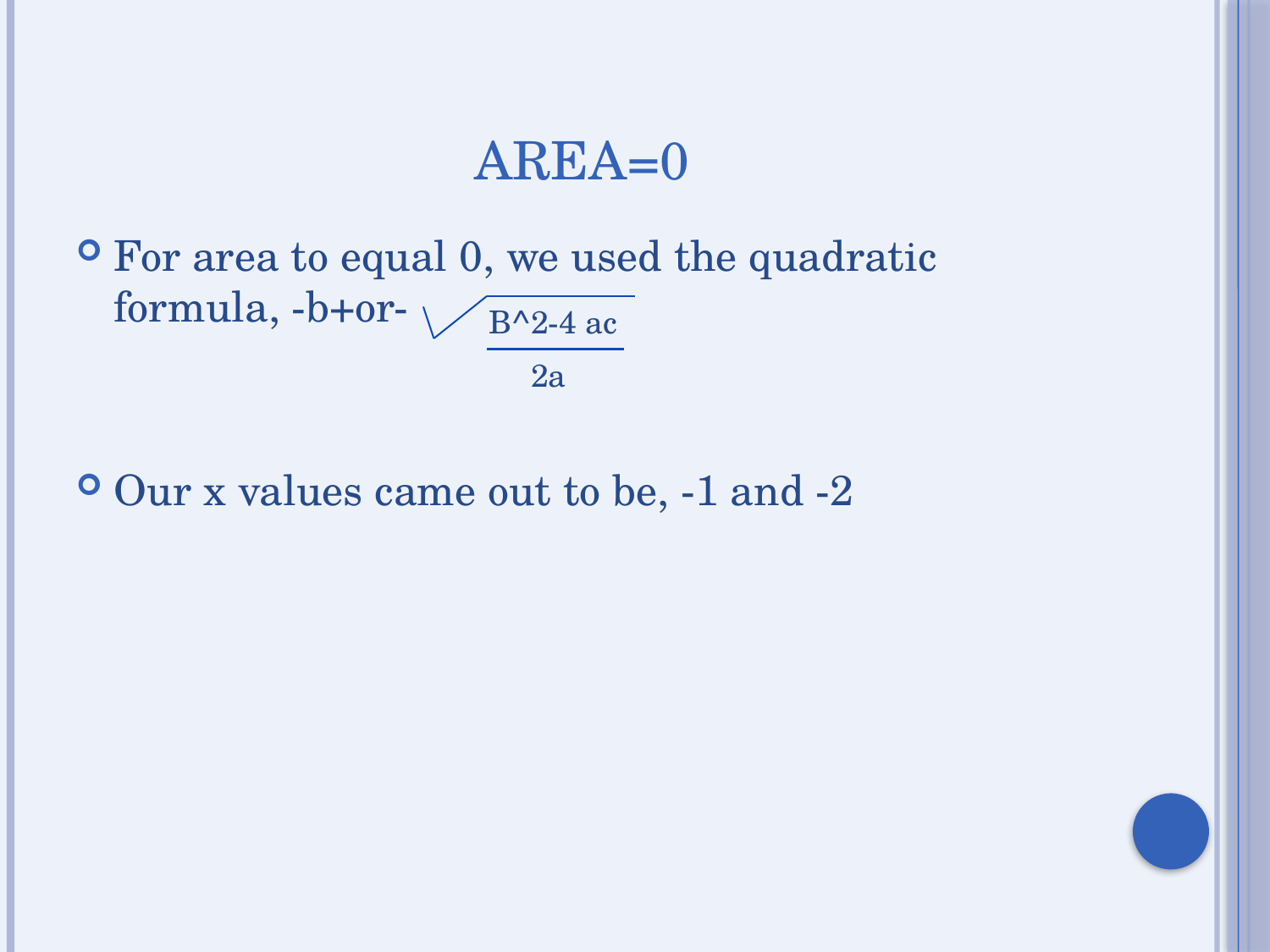

# Area=0
For area to equal 0, we used the quadratic formula, -b+or-

Our x values came out to be, -1 and -2

B^2-4 ac
2a